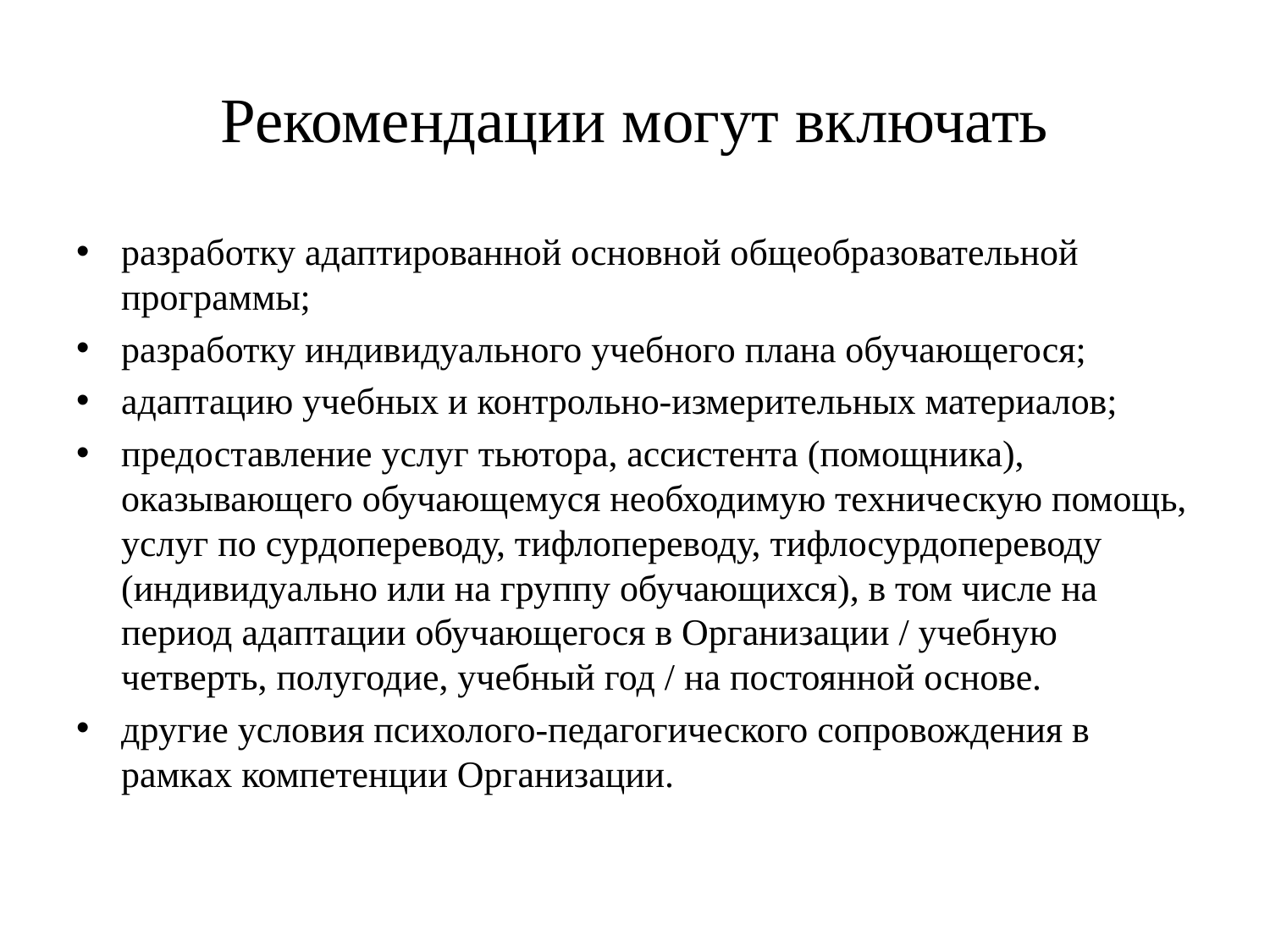

# Рекомендации могут включать
разработку адаптированной основной общеобразовательной программы;
разработку индивидуального учебного плана обучающегося;
адаптацию учебных и контрольно-измерительных материалов;
предоставление услуг тьютора, ассистента (помощника), оказывающего обучающемуся необходимую техническую помощь, услуг по сурдопереводу, тифлопереводу, тифлосурдопереводу (индивидуально или на группу обучающихся), в том числе на период адаптации обучающегося в Организации / учебную четверть, полугодие, учебный год / на постоянной основе.
другие условия психолого-педагогического сопровождения в рамках компетенции Организации.